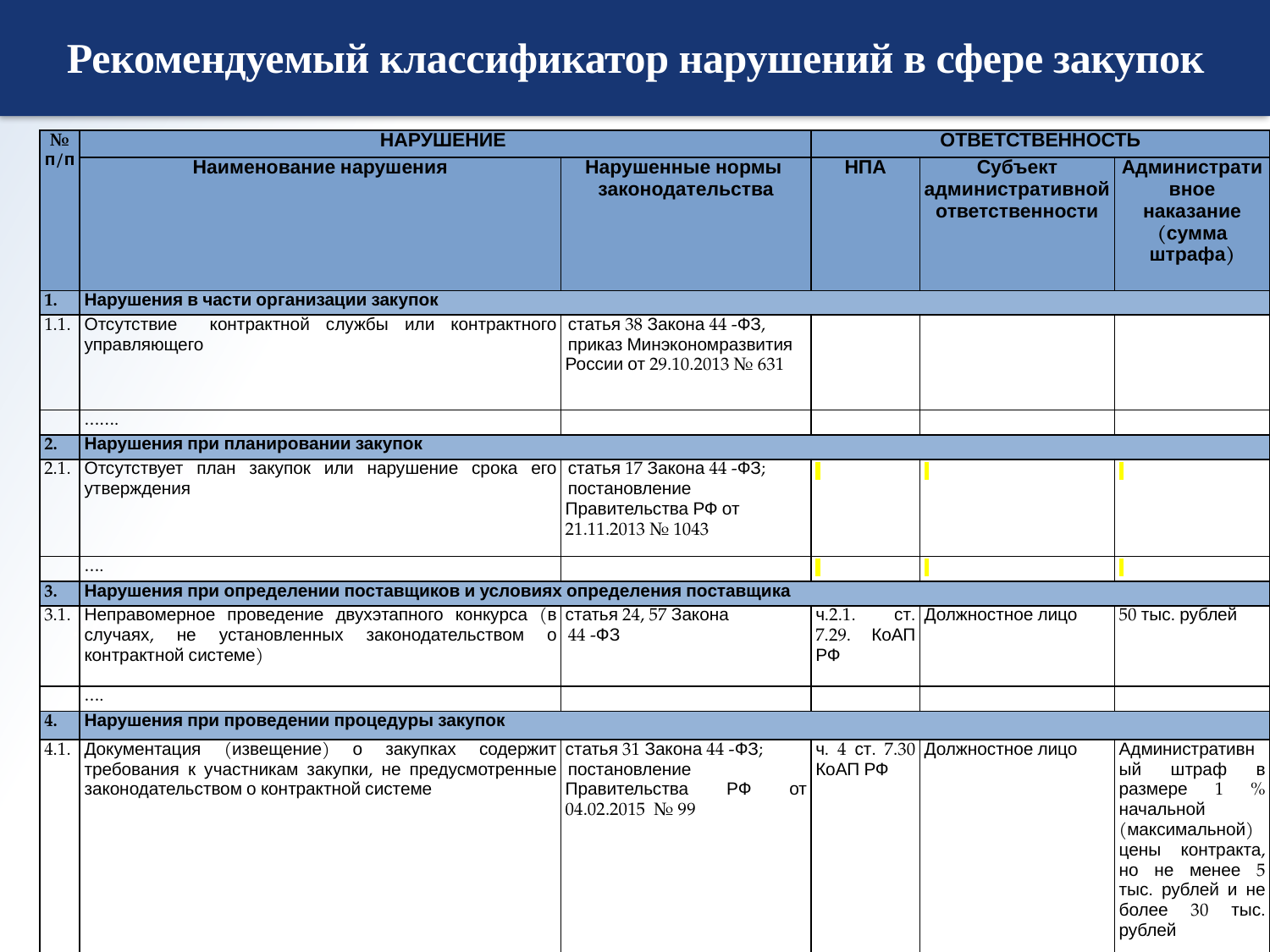

Рекомендуемый классификатор нарушений в сфере закупок

| № п/п | НАРУШЕНИЕ |  | ОТВЕТСТВЕННОСТЬ |  |  |
| --- | --- | --- | --- | --- | --- |
|  | Наименование нарушения | Нарушенные нормы законодательства | НПА | Субъект административной ответственности | Административное наказание (сумма штрафа) |
| 1. | Нарушения в части организации закупок |  |  |  |  |
| 1.1. | Отсутствие контрактной службы или контрактного управляющего | статья 38 Закона 44 -ФЗ, приказ Минэкономразвития России от 29.10.2013 № 631 |  |  |  |
|  | ……. |  |  |  |  |
| 2. | Нарушения при планировании закупок |  |  |  |  |
| 2.1. | Отсутствует план закупок или нарушение срока его утверждения | статья 17 Закона 44 -ФЗ; постановление Правительства РФ от 21.11.2013 № 1043 |  |  |  |
|  | …. |  |  |  |  |
| 3. | Нарушения при определении поставщиков и условиях определения поставщика |  |  |  |  |
| 3.1. | Неправомерное проведение двухэтапного конкурса (в случаях, не установленных законодательством о контрактной системе) | статья 24, 57 Закона 44 -ФЗ | ч.2.1. ст. 7.29. КоАП РФ | Должностное лицо | 50 тыс. рублей |
|  | …. |  |  |  |  |
| 4. | Нарушения при проведении процедуры закупок |  |  |  |  |
| 4.1. | Документация (извещение) о закупках содержит требования к участникам закупки, не предусмотренные законодательством о контрактной системе | статья 31 Закона 44 -ФЗ; постановление Правительства РФ от 04.02.2015 № 99 | ч. 4 ст. 7.30 КоАП РФ | Должностное лицо | Административный штраф в размере 1 % начальной (максимальной) цены контракта, но не менее 5 тыс. рублей и не более 30 тыс. рублей |
| 4.2. | Документация (извещение) о закупке не размещена в единой информационной системе | статьи 4,7 Закона 44 -ФЗ | п. 3 статьи 7.30. КоАП РФ | Должностные лица   Юридические лица | 50 тыс. рублей   500 тыс. рублей |
Установлены меры ответственности за бюджетные правонарушения.